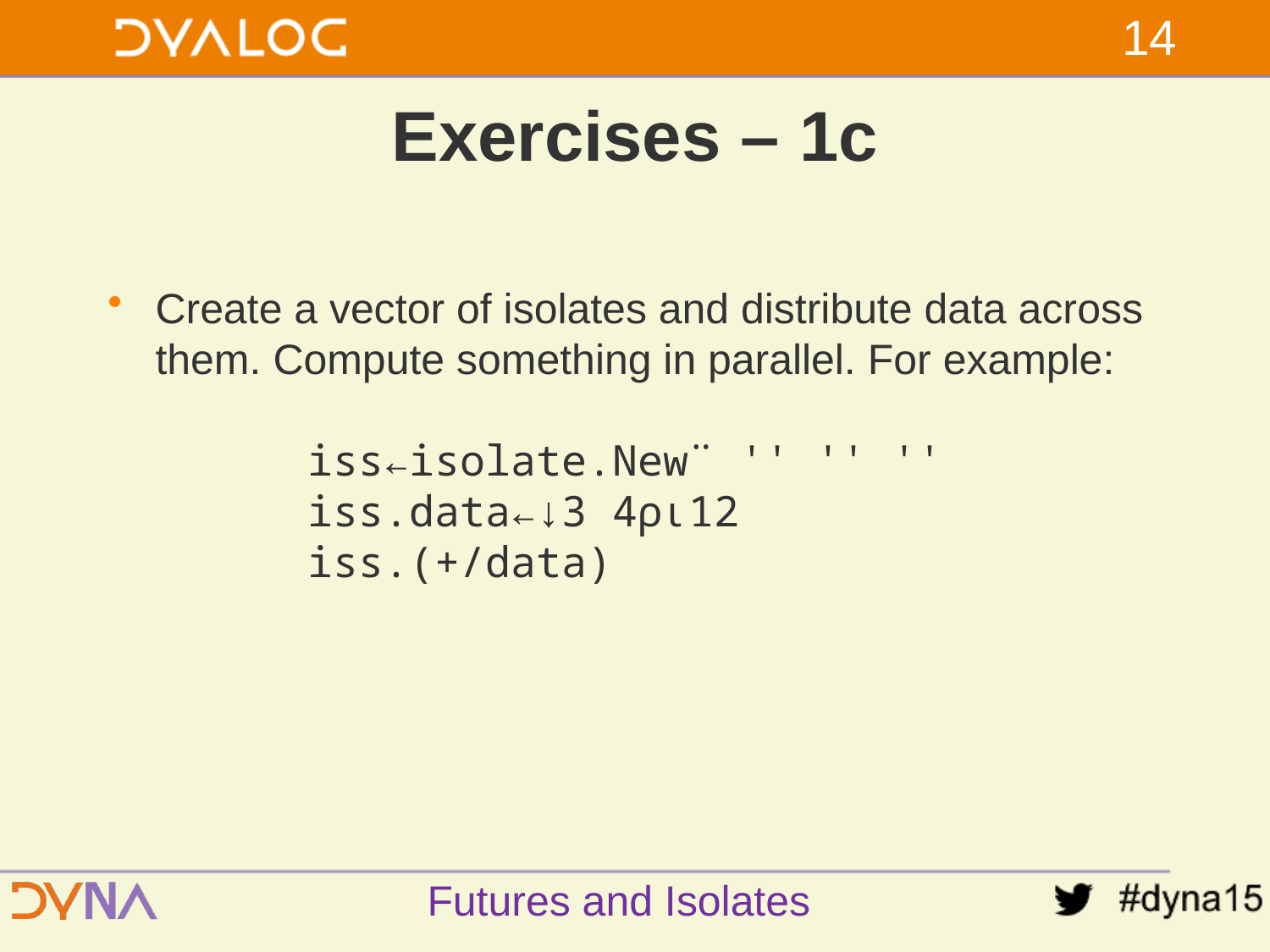

14
# Exercises – 1c
Create a vector of isolates and distribute data across them. Compute something in parallel. For example:
      iss←isolate.New¨ '' '' ''
      iss.data←↓3 4⍴⍳12
      iss.(+/data)
Futures and Isolates